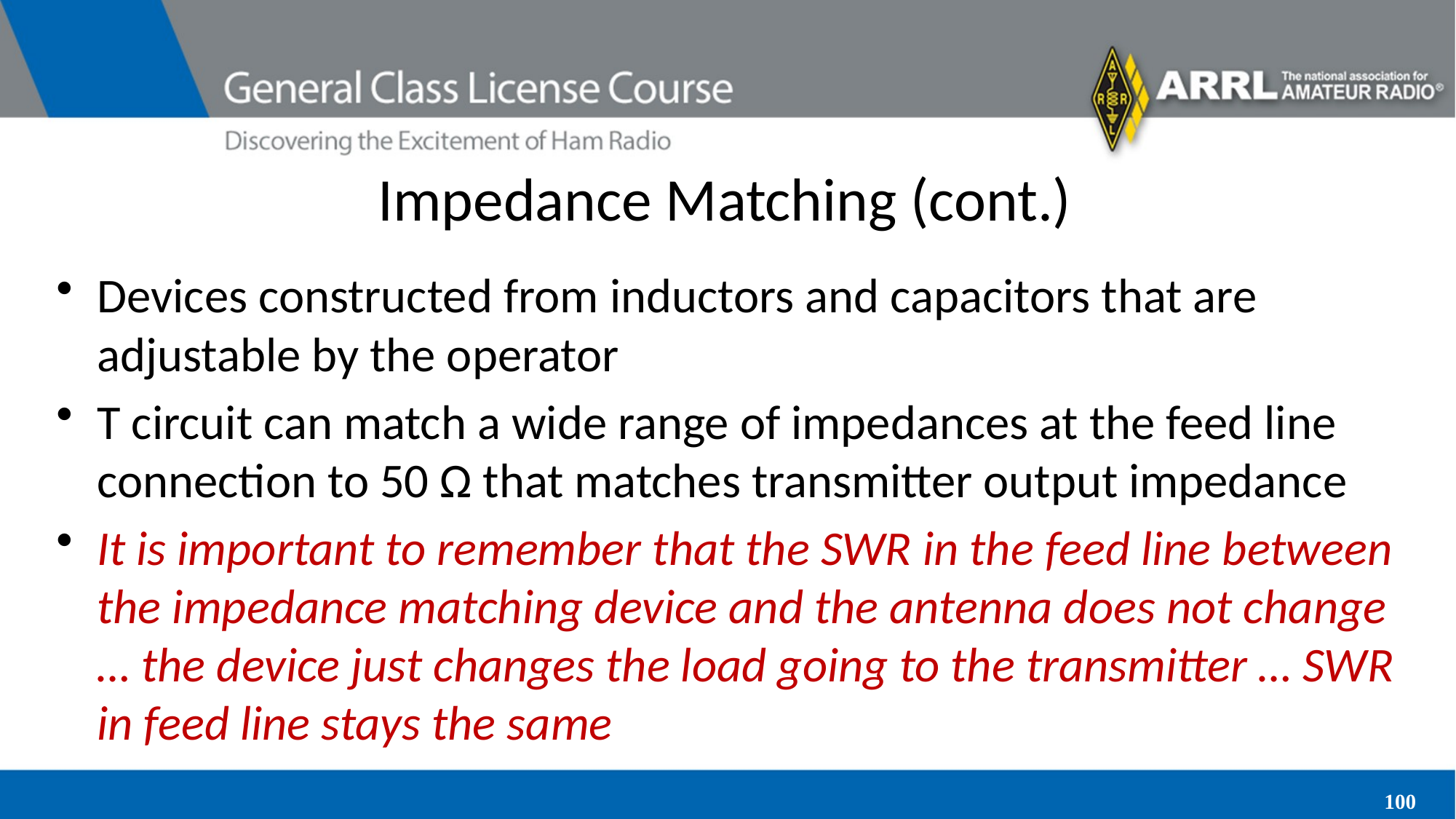

# Impedance Matching (cont.)
Devices constructed from inductors and capacitors that are adjustable by the operator
T circuit can match a wide range of impedances at the feed line connection to 50 Ω that matches transmitter output impedance
It is important to remember that the SWR in the feed line between the impedance matching device and the antenna does not change … the device just changes the load going to the transmitter … SWR in feed line stays the same